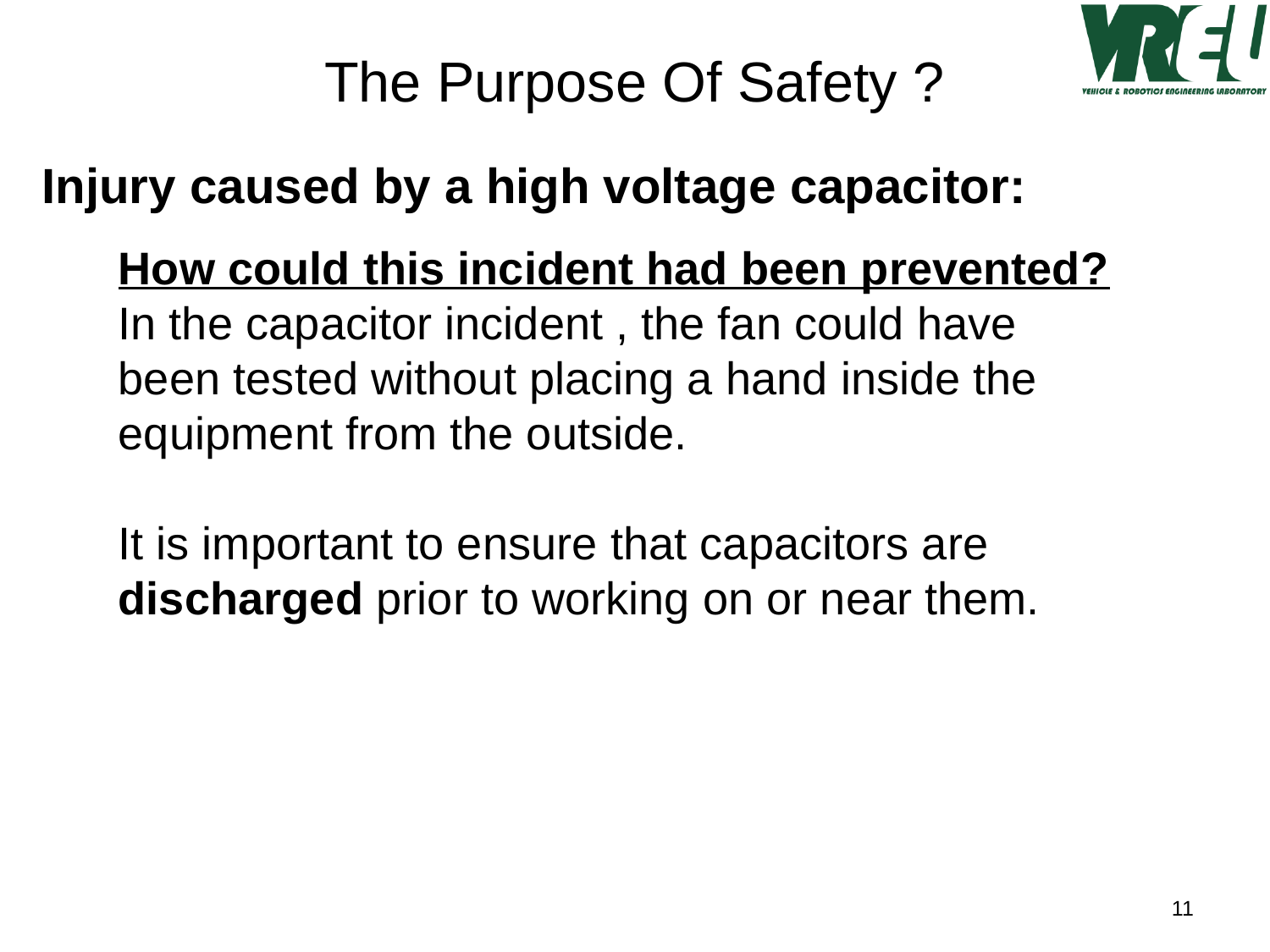

The Purpose Of Safety ?
Injury caused by a high voltage capacitor:
How could this incident had been prevented?
In the capacitor incident , the fan could have been tested without placing a hand inside the equipment from the outside.

It is important to ensure that capacitors are discharged prior to working on or near them.

11